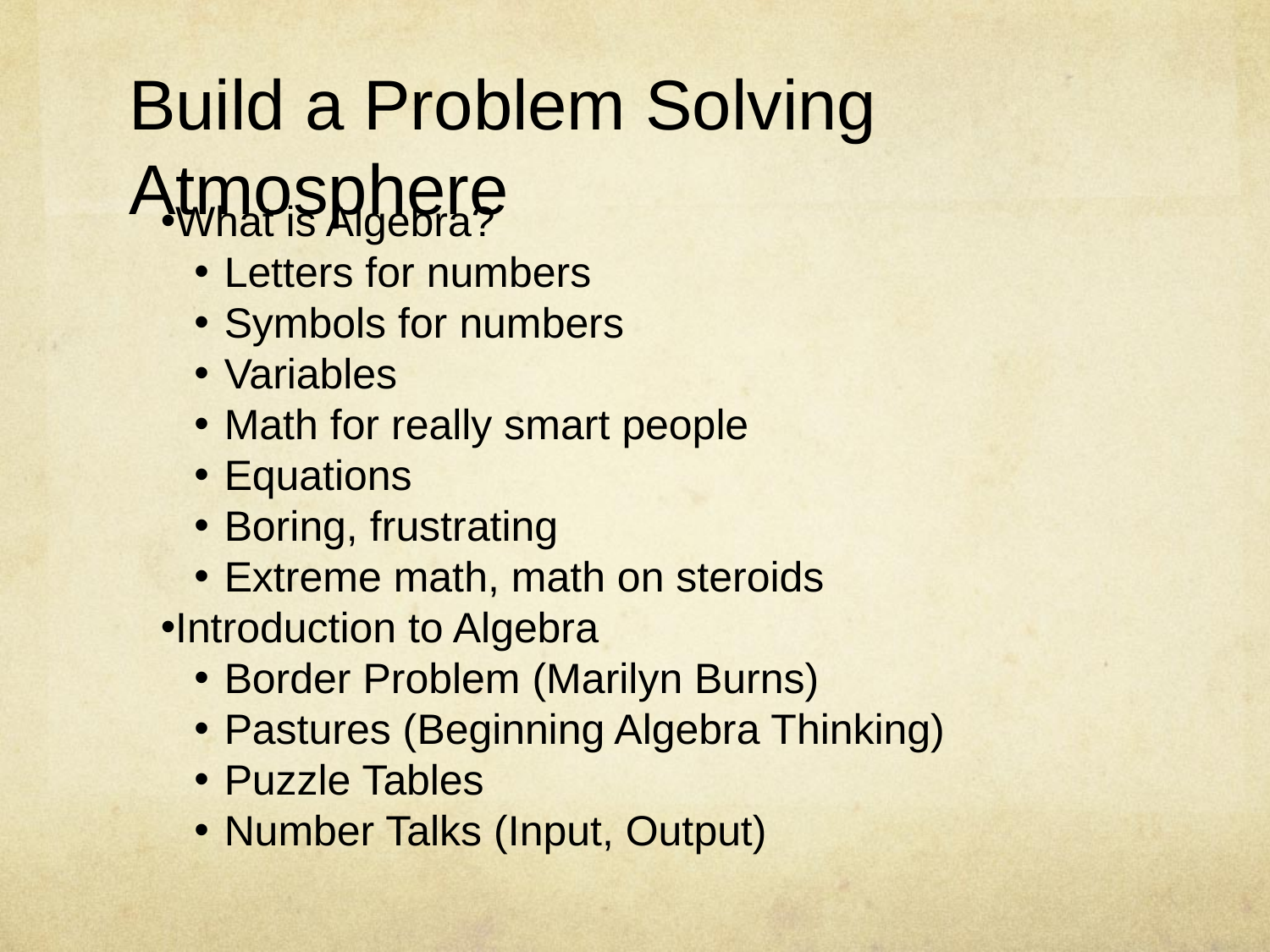

Build a Problem Solving Atmosphere

What is Algebra?
Letters for numbers
Symbols for numbers
Variables
Math for really smart people
Equations
Boring, frustrating
Extreme math, math on steroids
Introduction to Algebra
Border Problem (Marilyn Burns)
Pastures (Beginning Algebra Thinking)
Puzzle Tables
Number Talks (Input, Output)